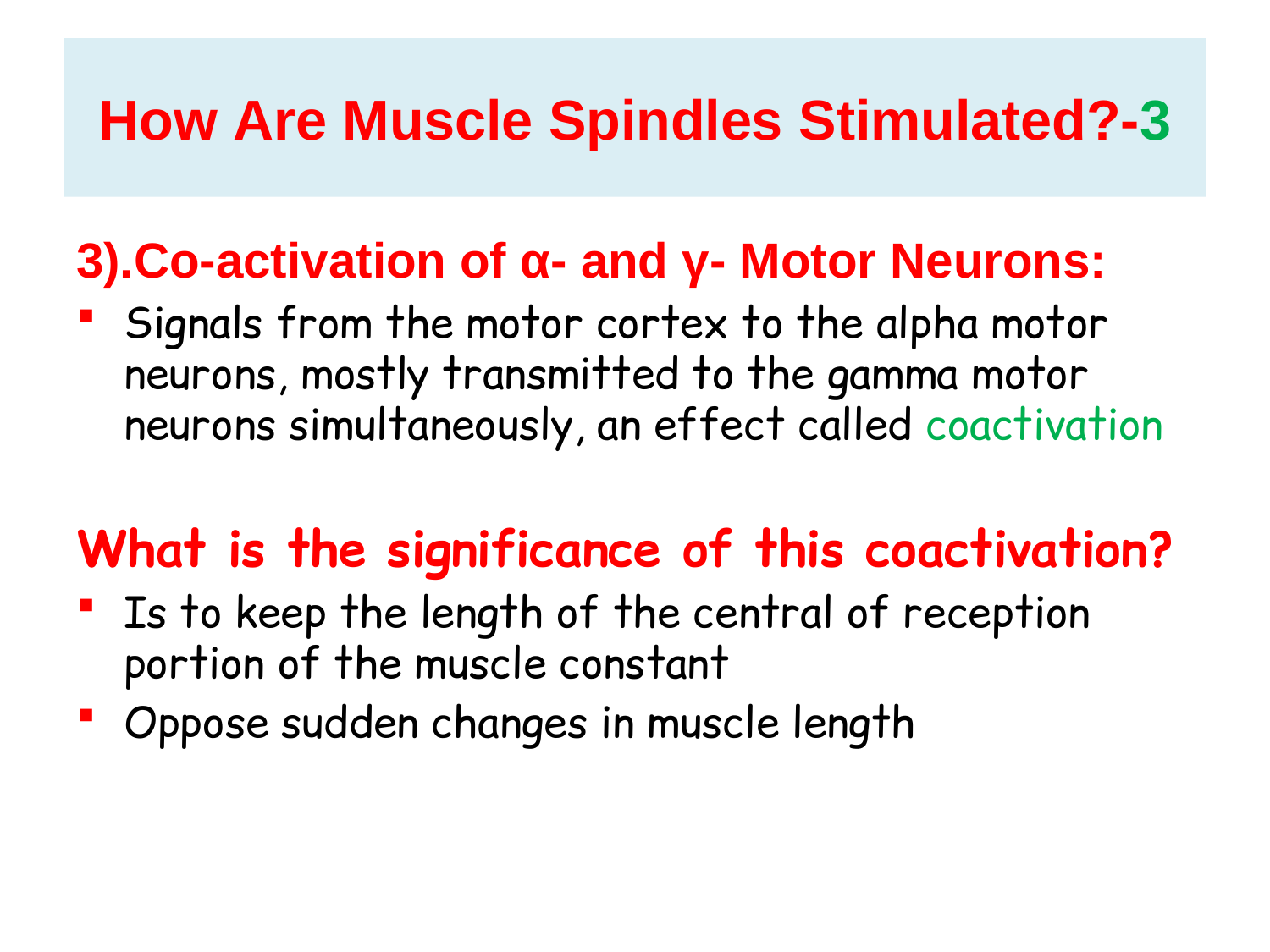

# How Are Muscle Spindles Stimulated?-3
3).Co-activation of α- and γ- Motor Neurons:
Signals from the motor cortex to the alpha motor neurons, mostly transmitted to the gamma motor neurons simultaneously, an effect called coactivation

What is the significance of this coactivation?
Is to keep the length of the central of reception portion of the muscle constant
Oppose sudden changes in muscle length